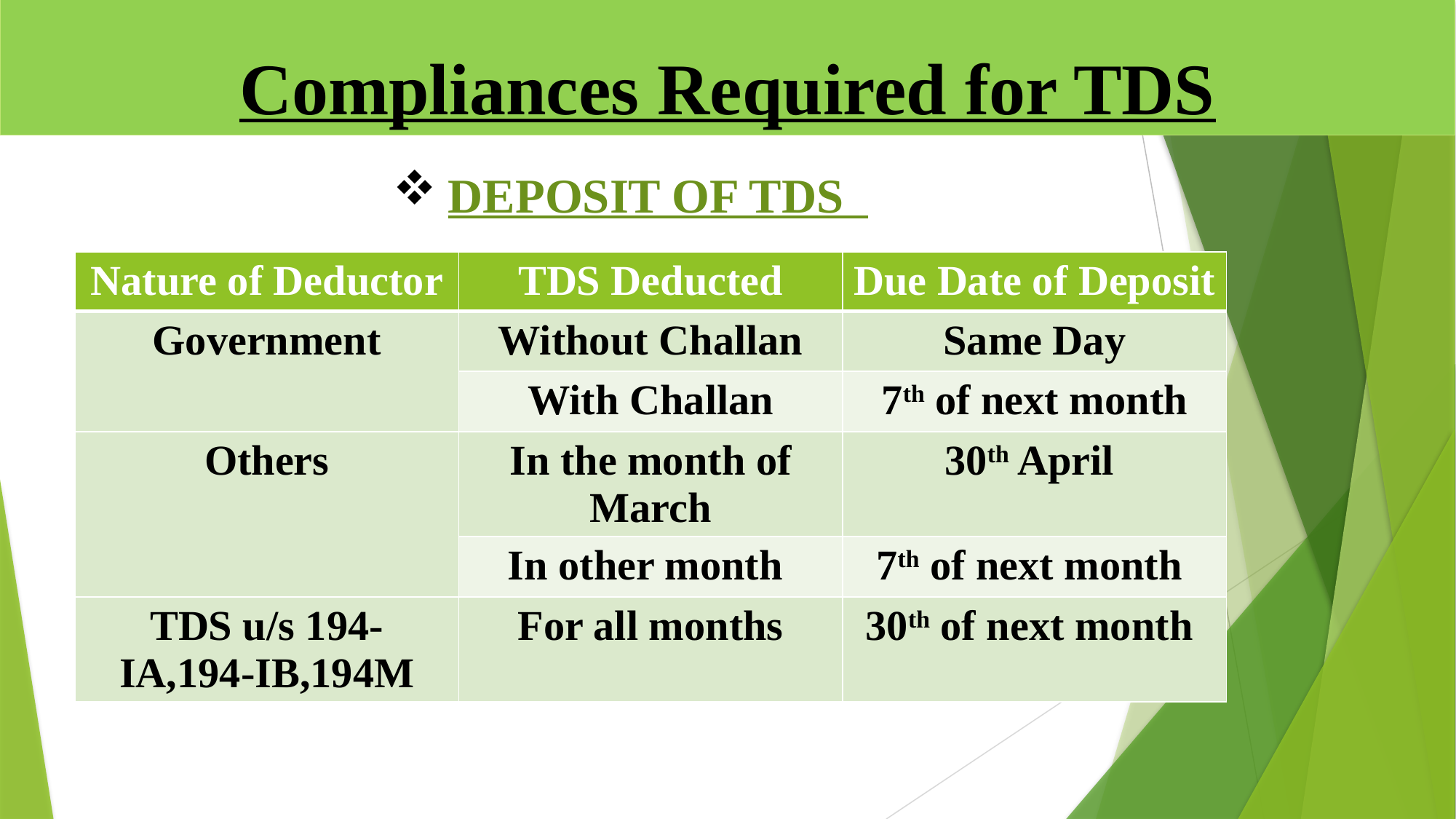

# Compliances Required for TDS
DEPOSIT OF TDS
| Nature of Deductor | TDS Deducted | Due Date of Deposit |
| --- | --- | --- |
| Government | Without Challan | Same Day |
|  | With Challan | 7th of next month |
| Others | In the month of March | 30th April |
|  | In other month | 7th of next month |
| TDS u/s 194-IA,194-IB,194M | For all months | 30th of next month |